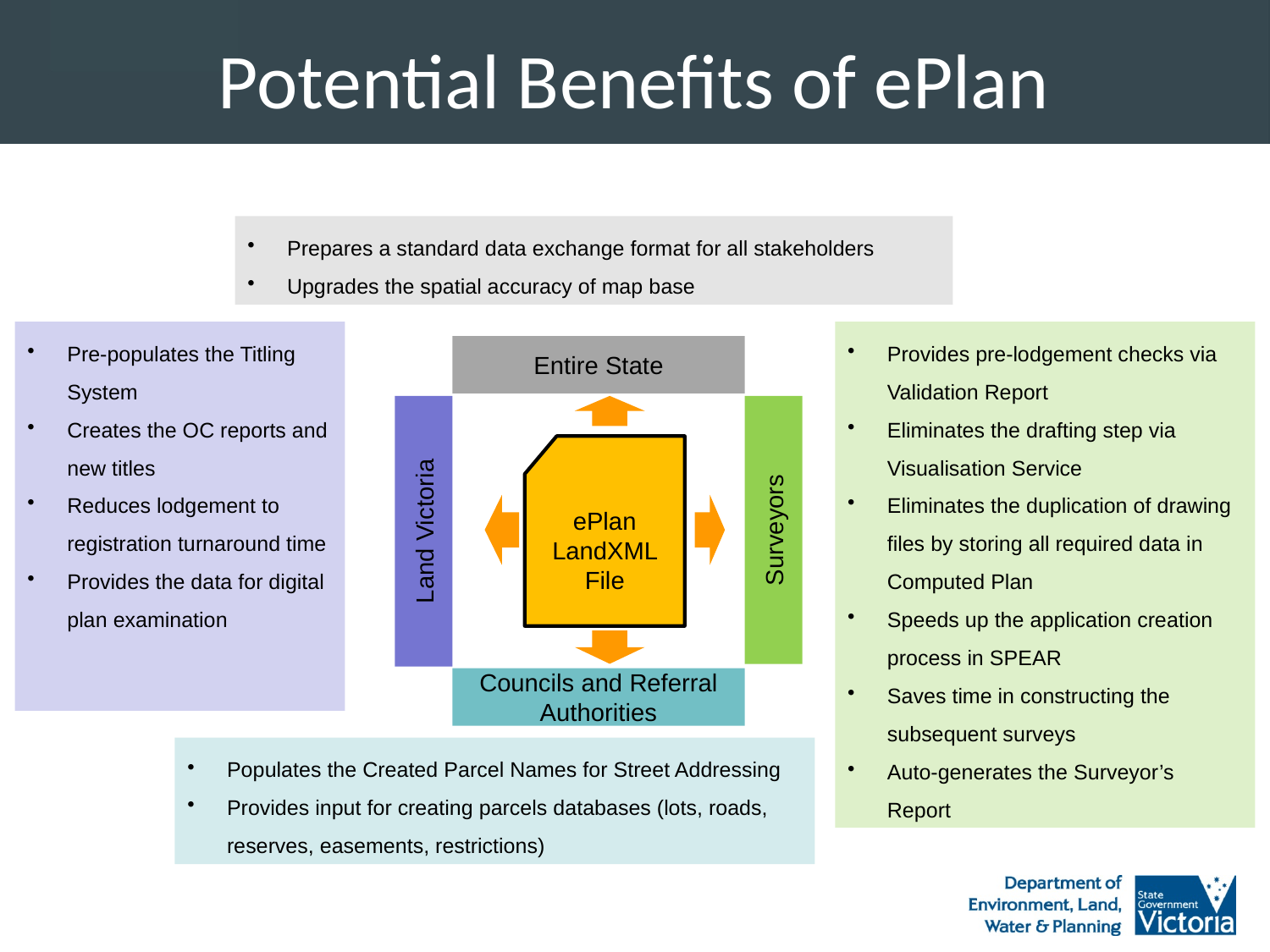

# Potential Benefits of ePlan
Prepares a standard data exchange format for all stakeholders
Upgrades the spatial accuracy of map base
Pre-populates the Titling System
Creates the OC reports and new titles
Reduces lodgement to registration turnaround time
Provides the data for digital plan examination

Provides pre-lodgement checks via Validation Report
Eliminates the drafting step via Visualisation Service
Eliminates the duplication of drawing files by storing all required data in Computed Plan
Speeds up the application creation process in SPEAR
Saves time in constructing the subsequent surveys
Auto-generates the Surveyor’s Report
Entire State

ePlan LandXML File
Surveyors
Land Victoria

Councils and Referral Authorities
Populates the Created Parcel Names for Street Addressing
Provides input for creating parcels databases (lots, roads, reserves, easements, restrictions)